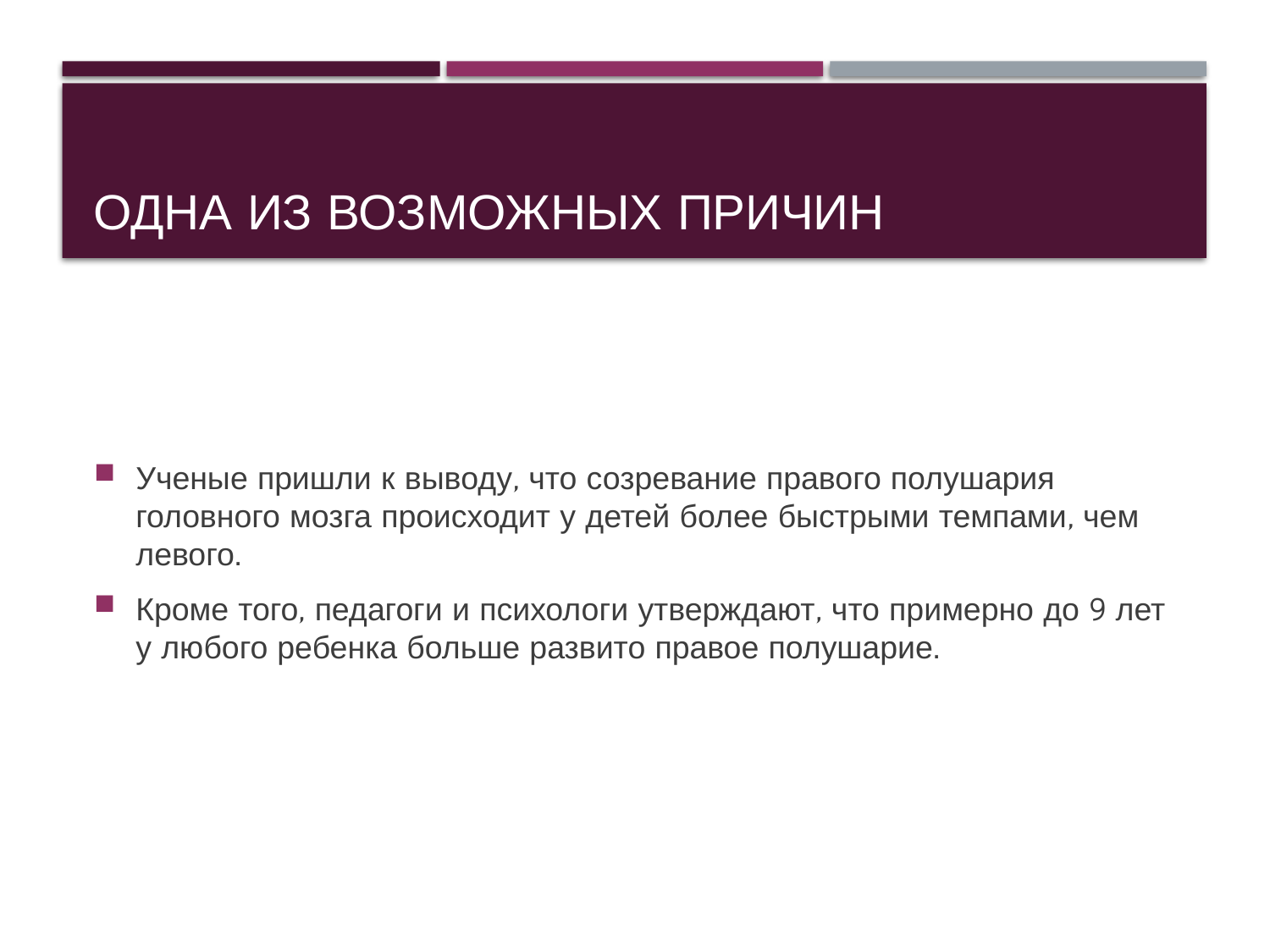

# Одна из возможных причин
Ученые пришли к выводу, что созревание правого полушария головного мозга происходит у детей более быстрыми темпами, чем левого.
Кроме того, педагоги и психологи утверждают, что примерно до 9 лет у любого ребенка больше развито правое полушарие.